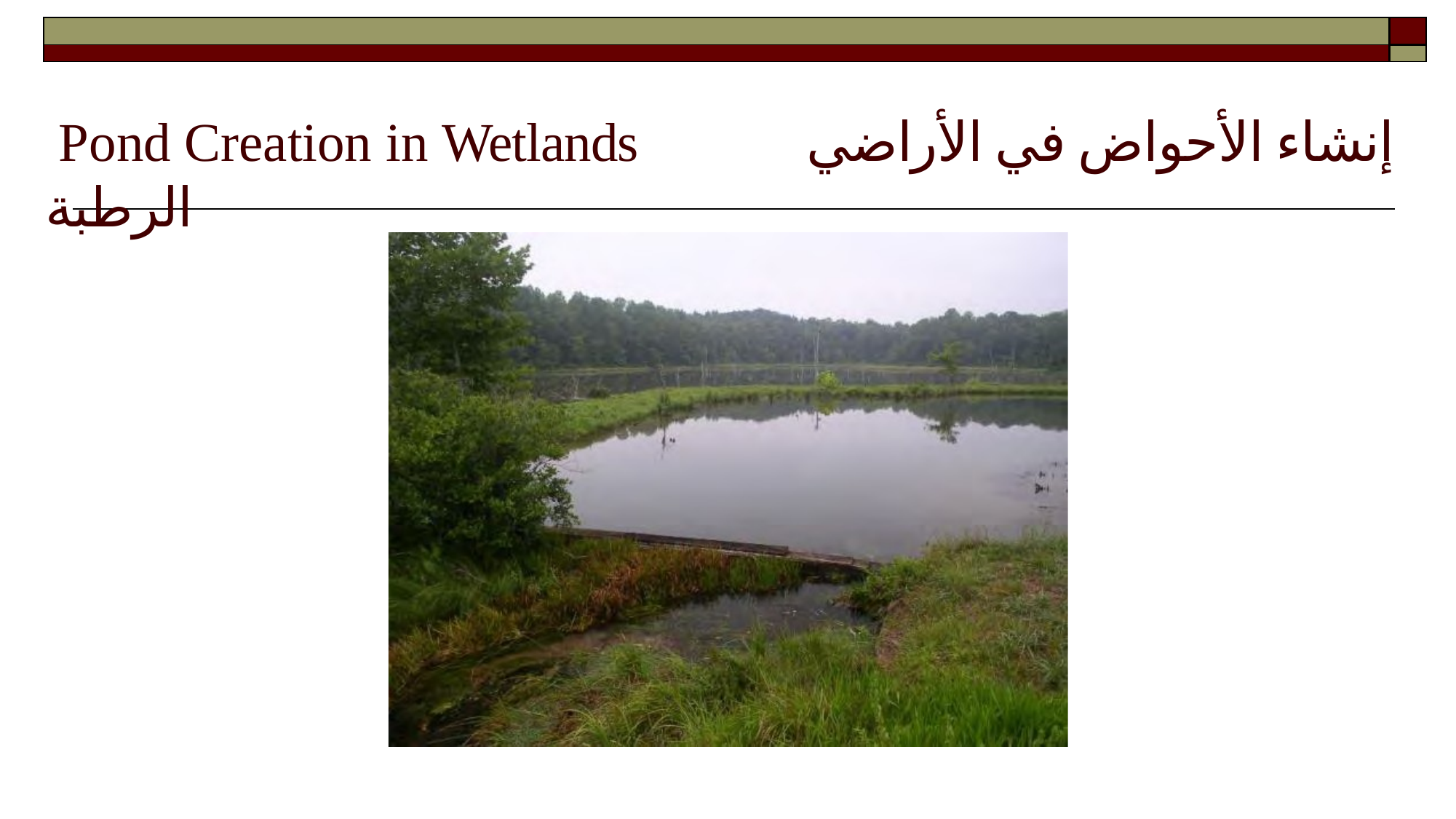

|  |  |
| --- | --- |
|  |  |
# Pond Creation in Wetlands             إنشاء الأحواض في الأراضي الرطبة